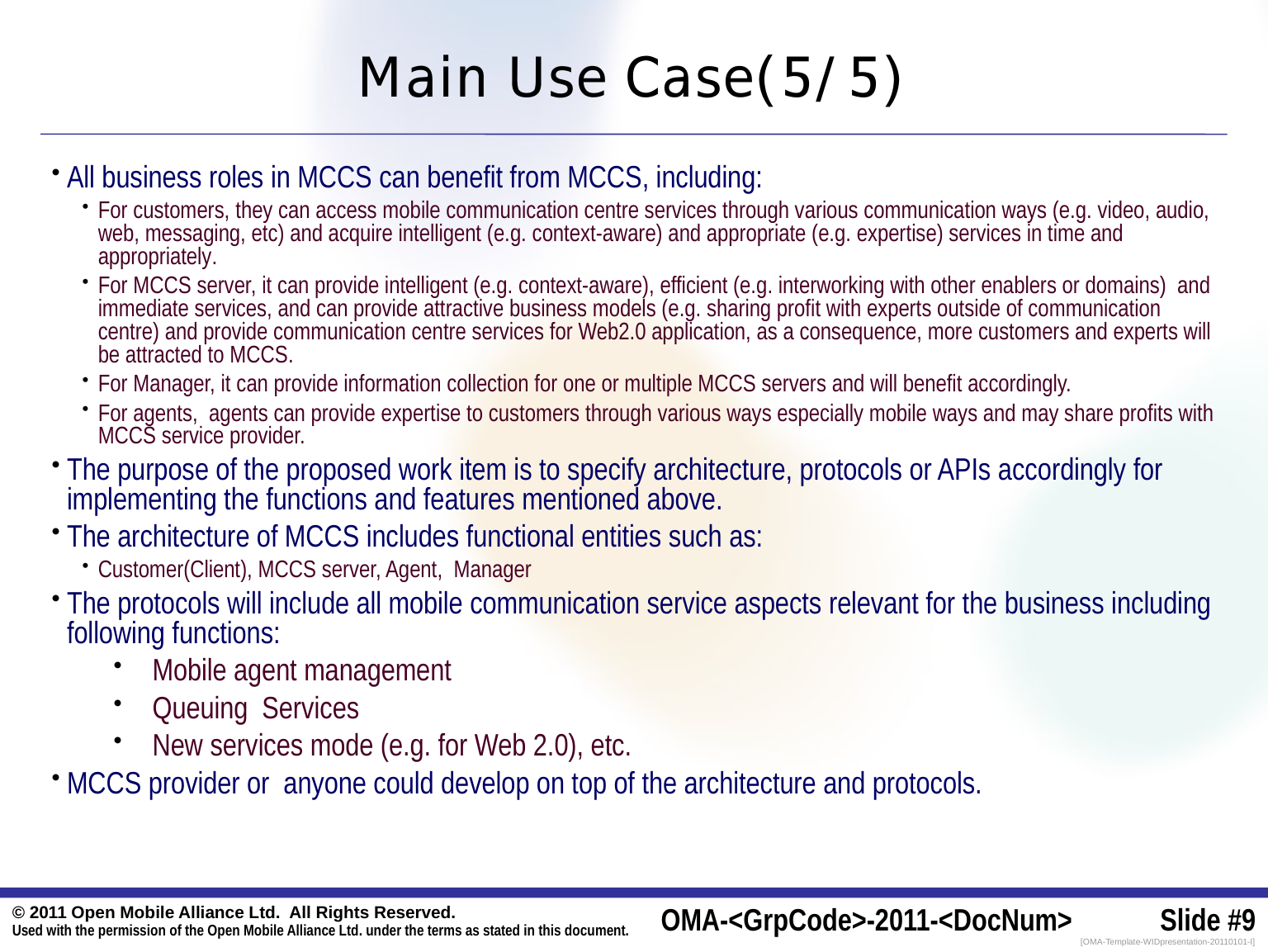

# Main Use Case(5/5)
All business roles in MCCS can benefit from MCCS, including:
For customers, they can access mobile communication centre services through various communication ways (e.g. video, audio, web, messaging, etc) and acquire intelligent (e.g. context-aware) and appropriate (e.g. expertise) services in time and appropriately.
For MCCS server, it can provide intelligent (e.g. context-aware), efficient (e.g. interworking with other enablers or domains)  and immediate services, and can provide attractive business models (e.g. sharing profit with experts outside of communication centre) and provide communication centre services for Web2.0 application, as a consequence, more customers and experts will be attracted to MCCS.
For Manager, it can provide information collection for one or multiple MCCS servers and will benefit accordingly.
For agents,  agents can provide expertise to customers through various ways especially mobile ways and may share profits with MCCS service provider.
The purpose of the proposed work item is to specify architecture, protocols or APIs accordingly for implementing the functions and features mentioned above.
The architecture of MCCS includes functional entities such as:
Customer(Client), MCCS server, Agent,  Manager
The protocols will include all mobile communication service aspects relevant for the business including following functions:
Mobile agent management
Queuing  Services
New services mode (e.g. for Web 2.0), etc.
MCCS provider or  anyone could develop on top of the architecture and protocols.